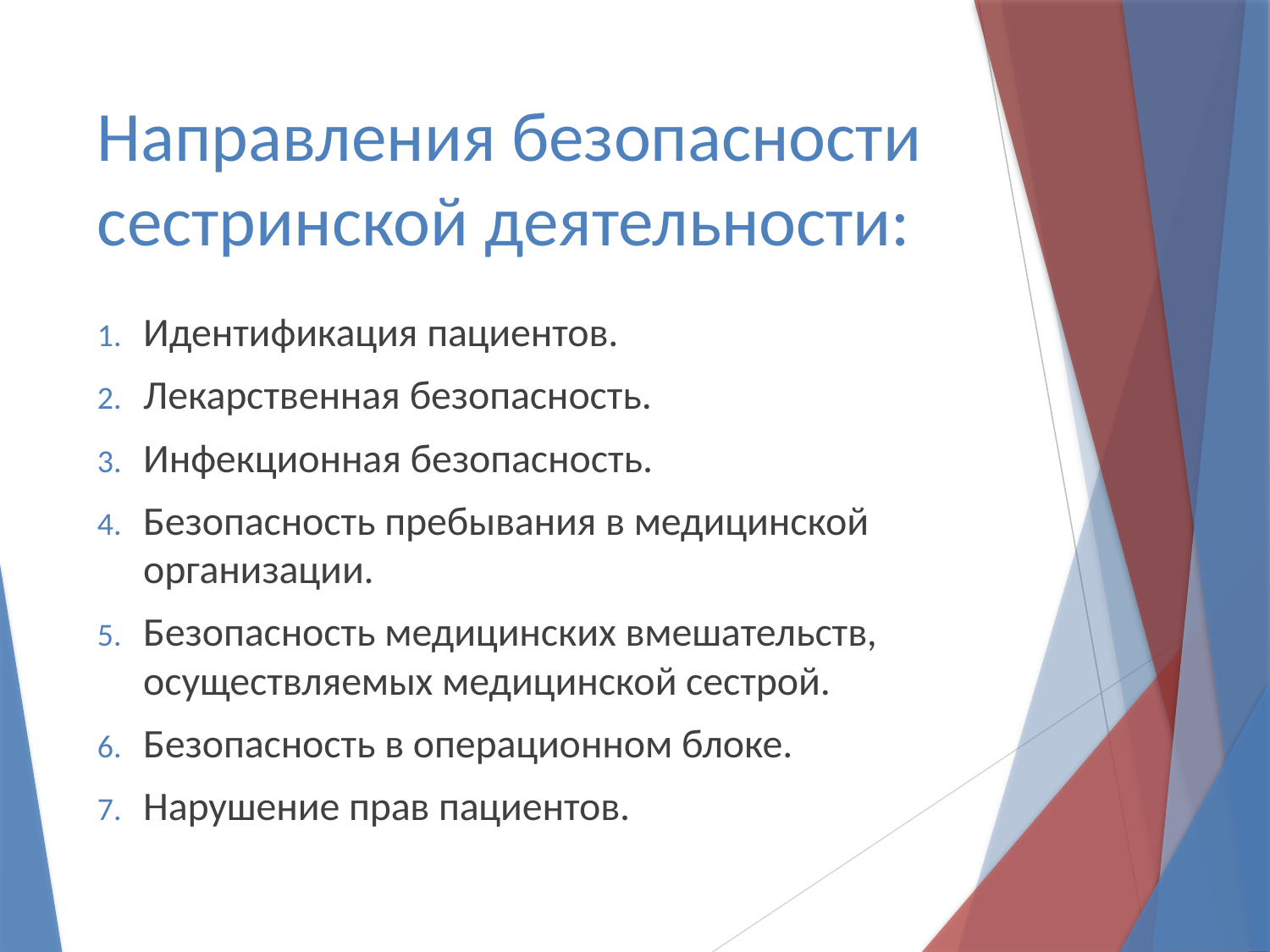

# Направления безопасности сестринской деятельности:
Идентификация пациентов.
Лекарственная безопасность.
Инфекционная безопасность.
Безопасность пребывания в медицинской организации.
Безопасность медицинских вмешательств, осуществляемых медицинской сестрой.
Безопасность в операционном блоке.
Нарушение прав пациентов.